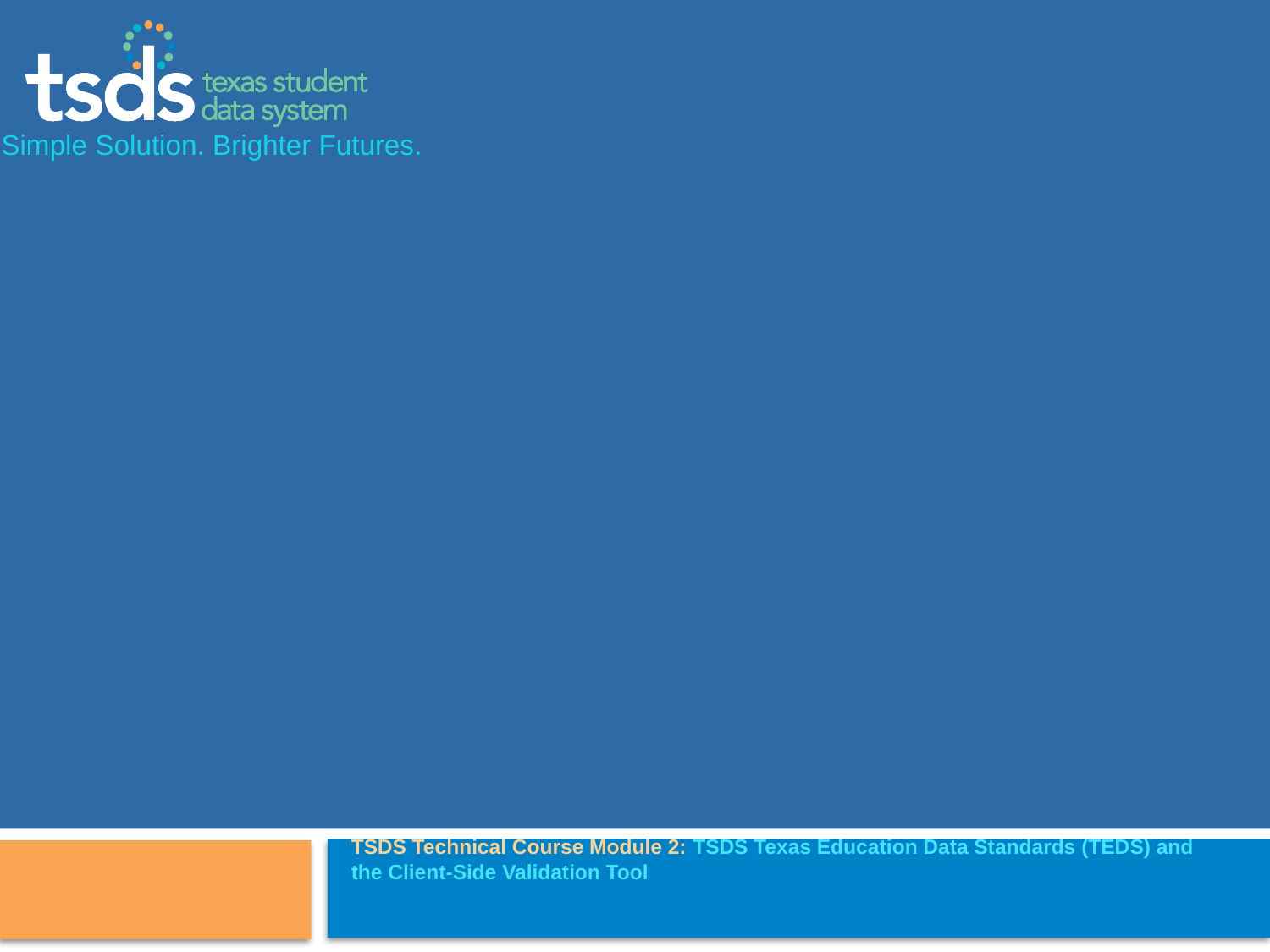

Simple Solution. Brighter Futures.
# TSDS Technical Course Module 2: TSDS Texas Education Data Standards (TEDS) and the Client-Side Validation Tool